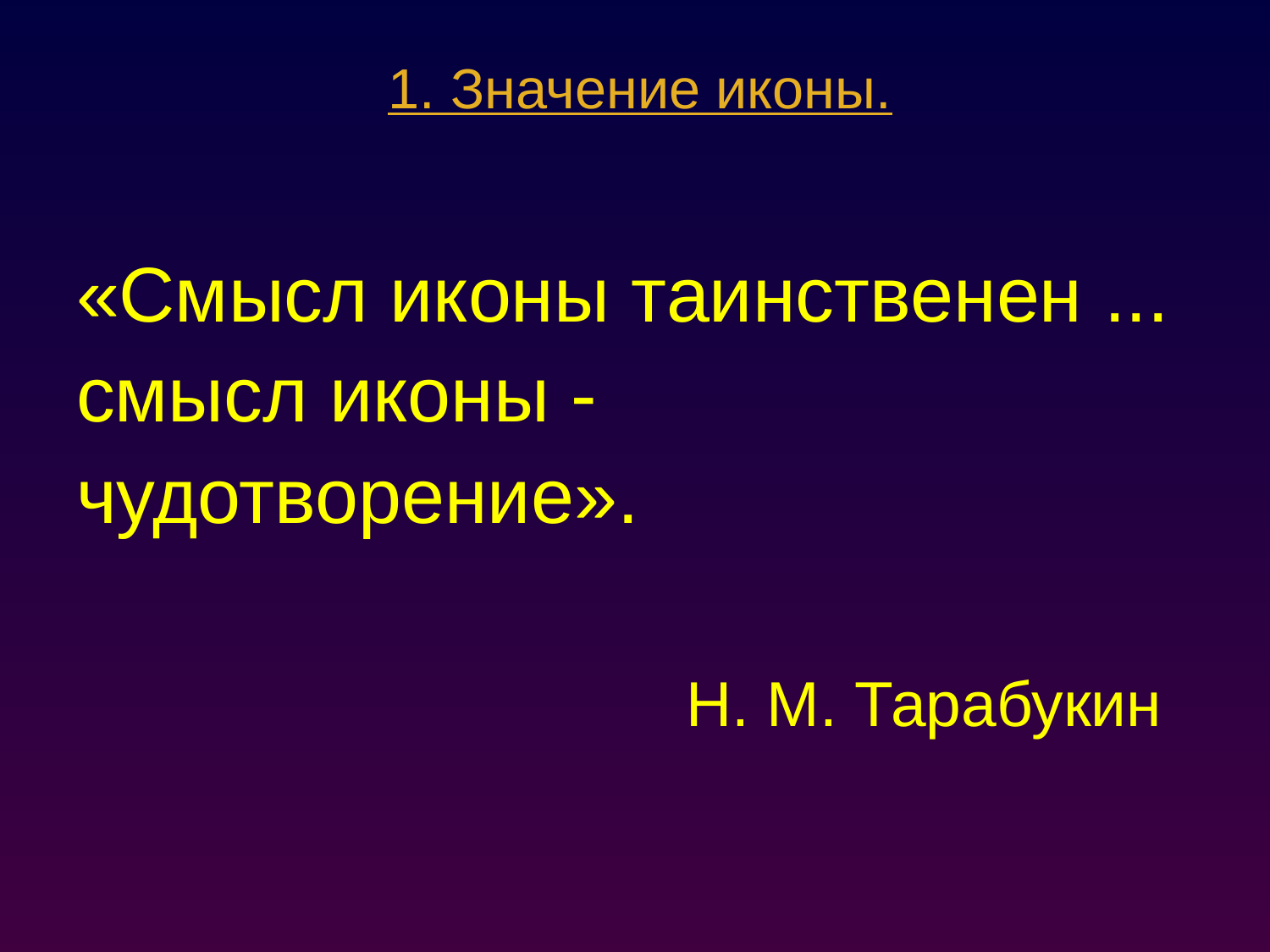

# «Смысл иконы таинственен ... смысл иконы -  чудотворение». Н. М. Тарабукин
1. Значение иконы.